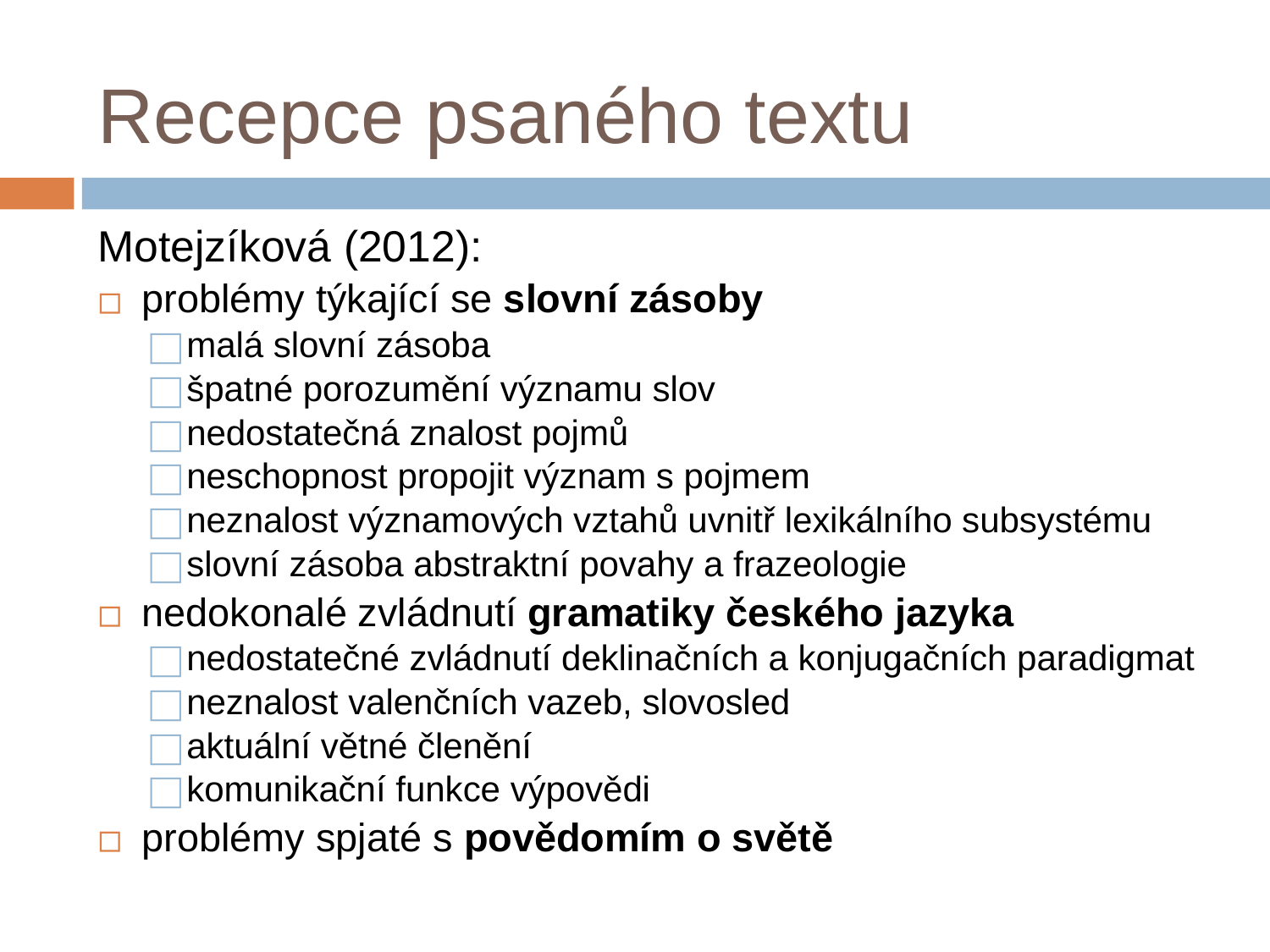

# Recepce psaného textu
Motejzíková (2012):
problémy týkající se slovní zásoby
malá slovní zásoba
špatné porozumění významu slov
nedostatečná znalost pojmů
neschopnost propojit význam s pojmem
neznalost významových vztahů uvnitř lexikálního subsystému
slovní zásoba abstraktní povahy a frazeologie
nedokonalé zvládnutí gramatiky českého jazyka
nedostatečné zvládnutí deklinačních a konjugačních paradigmat
neznalost valenčních vazeb, slovosled
aktuální větné členění
komunikační funkce výpovědi
problémy spjaté s povědomím o světě